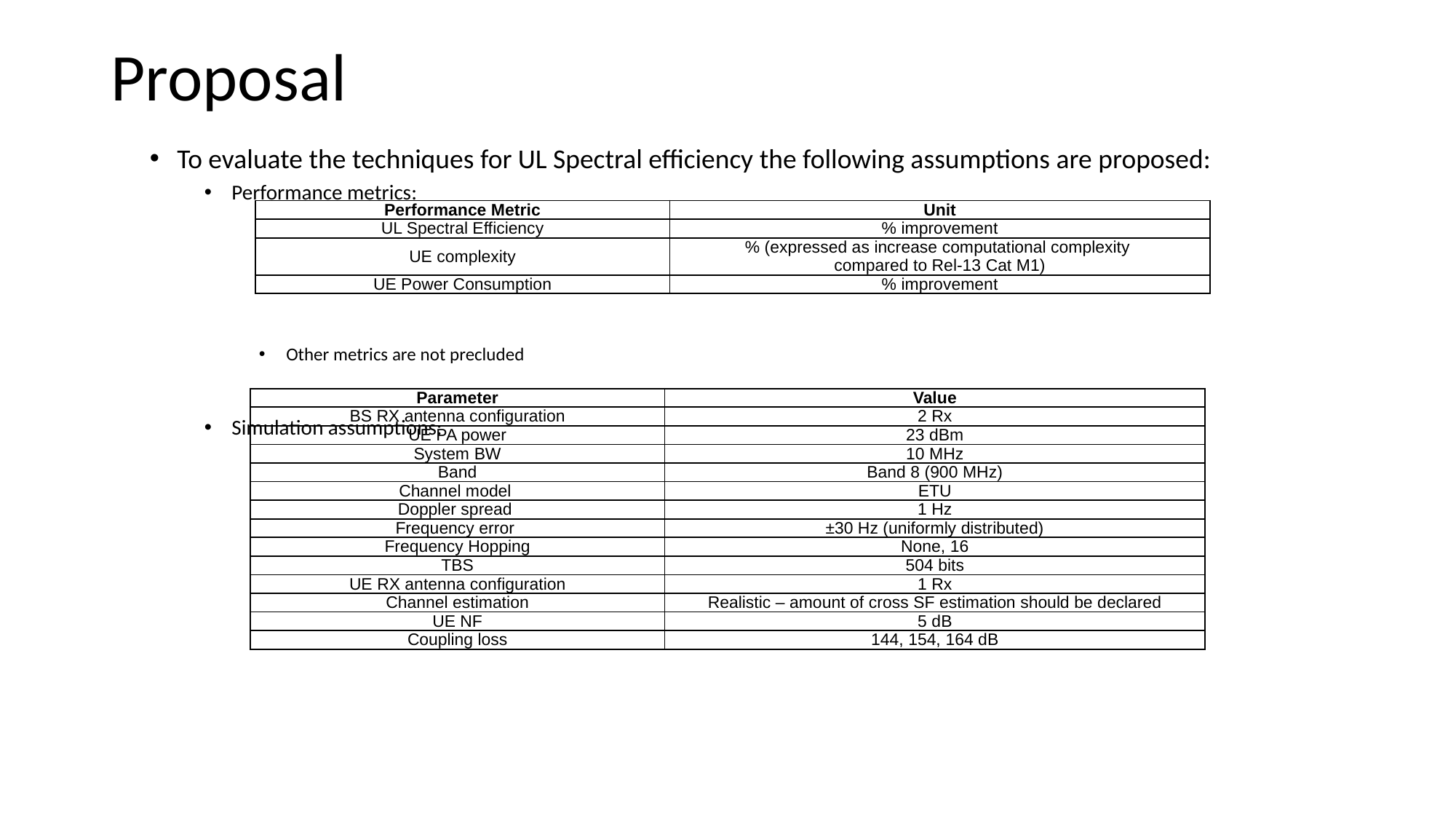

# Proposal
To evaluate the techniques for UL Spectral efficiency the following assumptions are proposed:
Performance metrics:

Other metrics are not precluded

Simulation assumptions:

| Performance Metric | Unit |
| --- | --- |
| UL Spectral Efficiency | % improvement |
| UE complexity | % (expressed as increase computational complexity compared to Rel-13 Cat M1) |
| UE Power Consumption | % improvement |
| Parameter | Value |
| --- | --- |
| BS RX antenna configuration | 2 Rx |
| UE PA power | 23 dBm |
| System BW | 10 MHz |
| Band | Band 8 (900 MHz) |
| Channel model | ETU |
| Doppler spread | 1 Hz |
| Frequency error | ±30 Hz (uniformly distributed) |
| Frequency Hopping | None, 16 |
| TBS | 504 bits |
| UE RX antenna configuration | 1 Rx |
| Channel estimation | Realistic – amount of cross SF estimation should be declared |
| UE NF | 5 dB |
| Coupling loss | 144, 154, 164 dB |